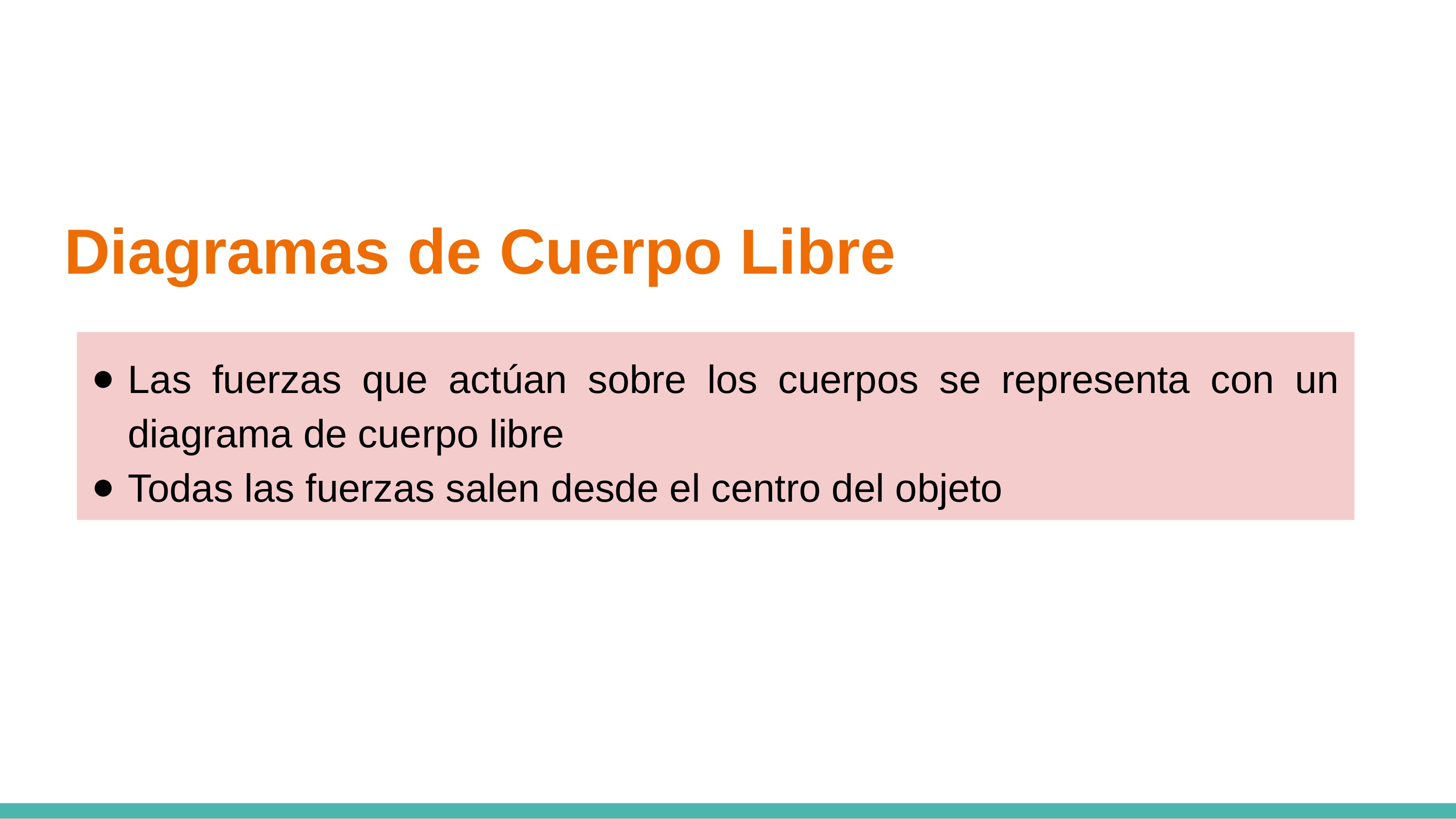

# Diagramas de Cuerpo Libre
Las fuerzas que actúan sobre los cuerpos se representa con un diagrama de cuerpo libre
Todas las fuerzas salen desde el centro del objeto